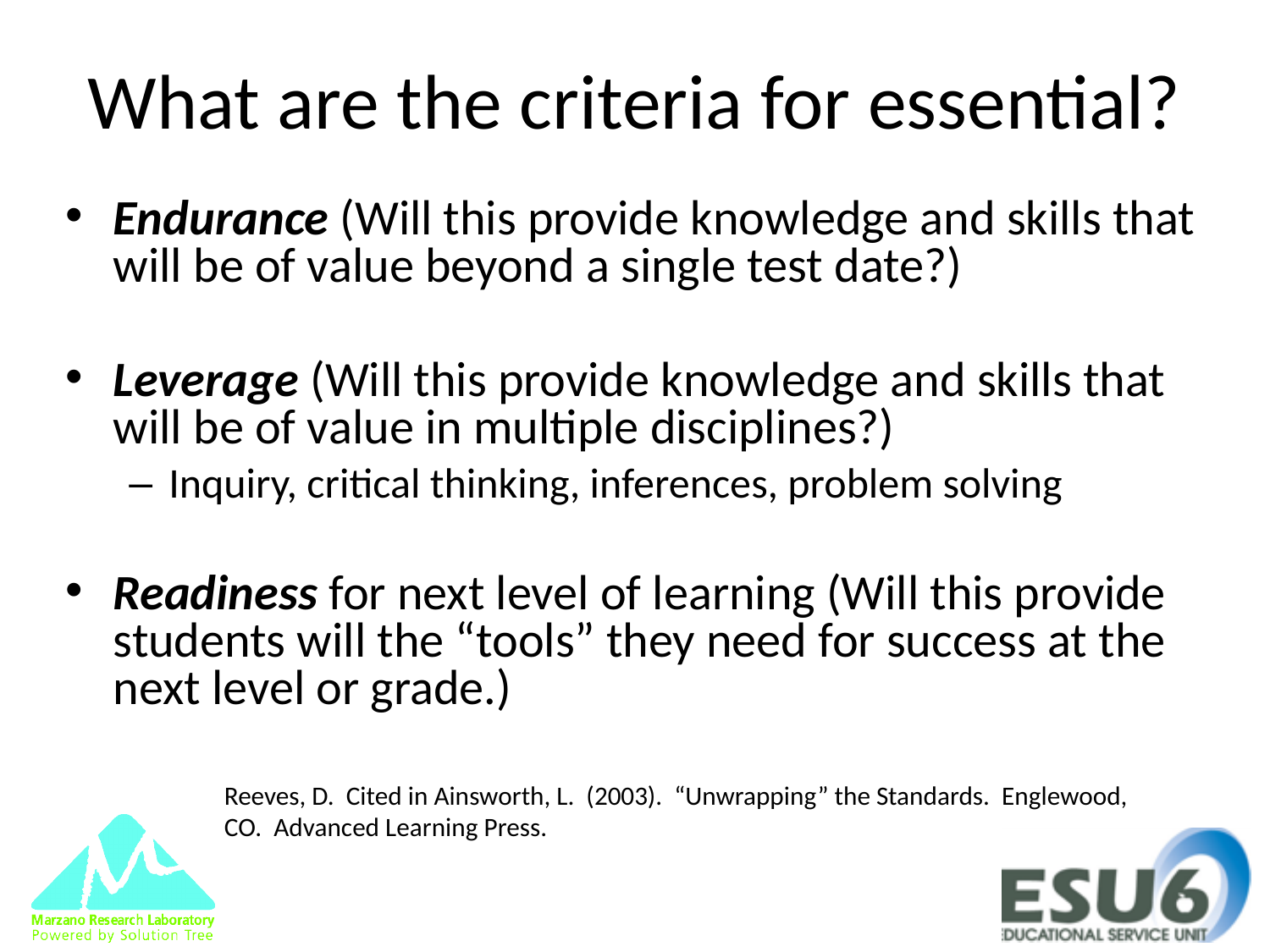

# What are the criteria for essential?
Endurance (Will this provide knowledge and skills that will be of value beyond a single test date?)

Leverage (Will this provide knowledge and skills that will be of value in multiple disciplines?)
Inquiry, critical thinking, inferences, problem solving

Readiness for next level of learning (Will this provide students will the “tools” they need for success at the next level or grade.)

Reeves, D.  Cited in Ainsworth, L.  (2003).  “Unwrapping” the Standards.  Englewood, 	CO.  Advanced Learning Press.